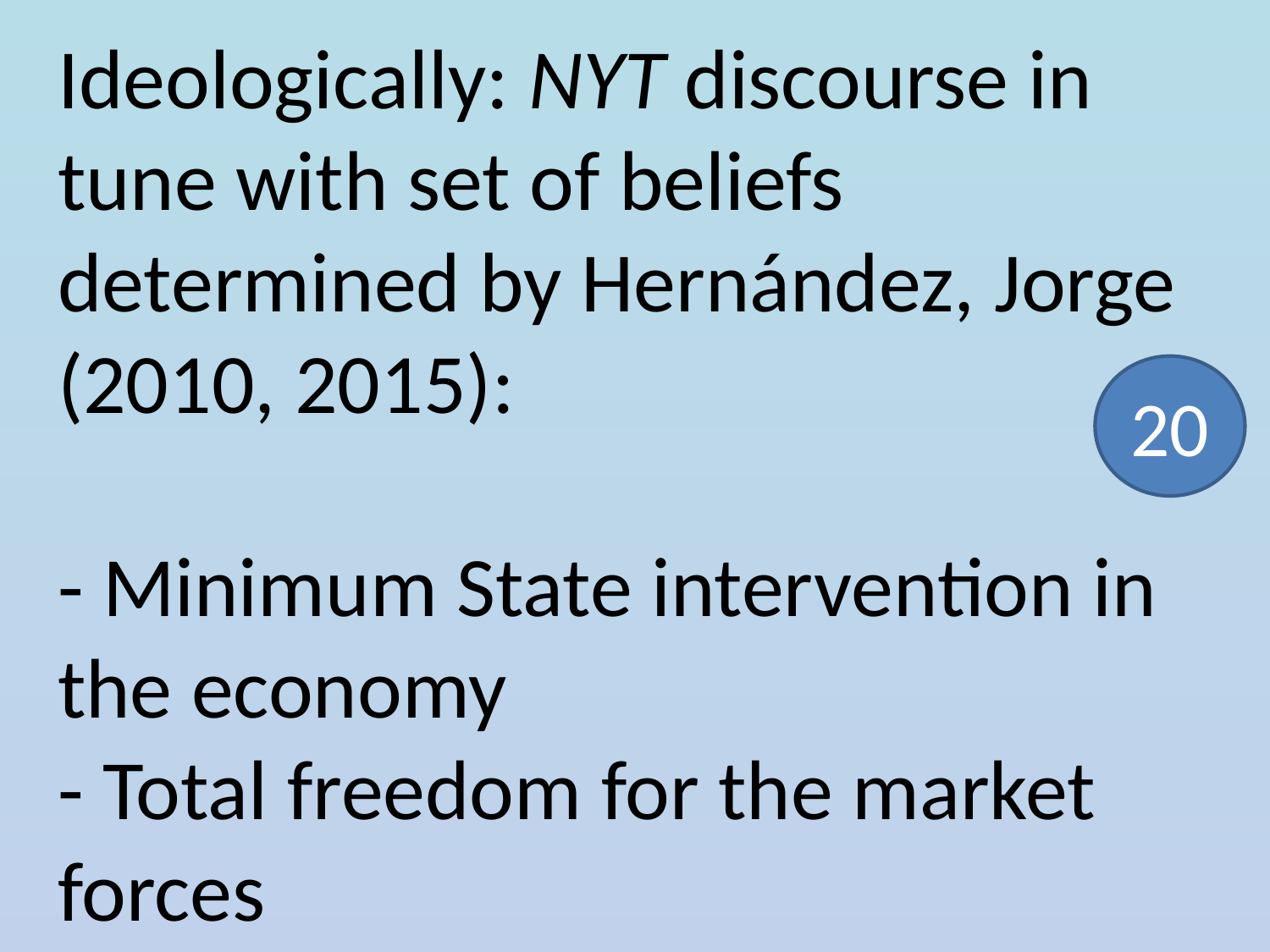

# Ideologically: NYT discourse in tune with set of beliefs determined by Hernández, Jorge (2010, 2015): - Minimum State intervention in the economy - Total freedom for the market forces
20